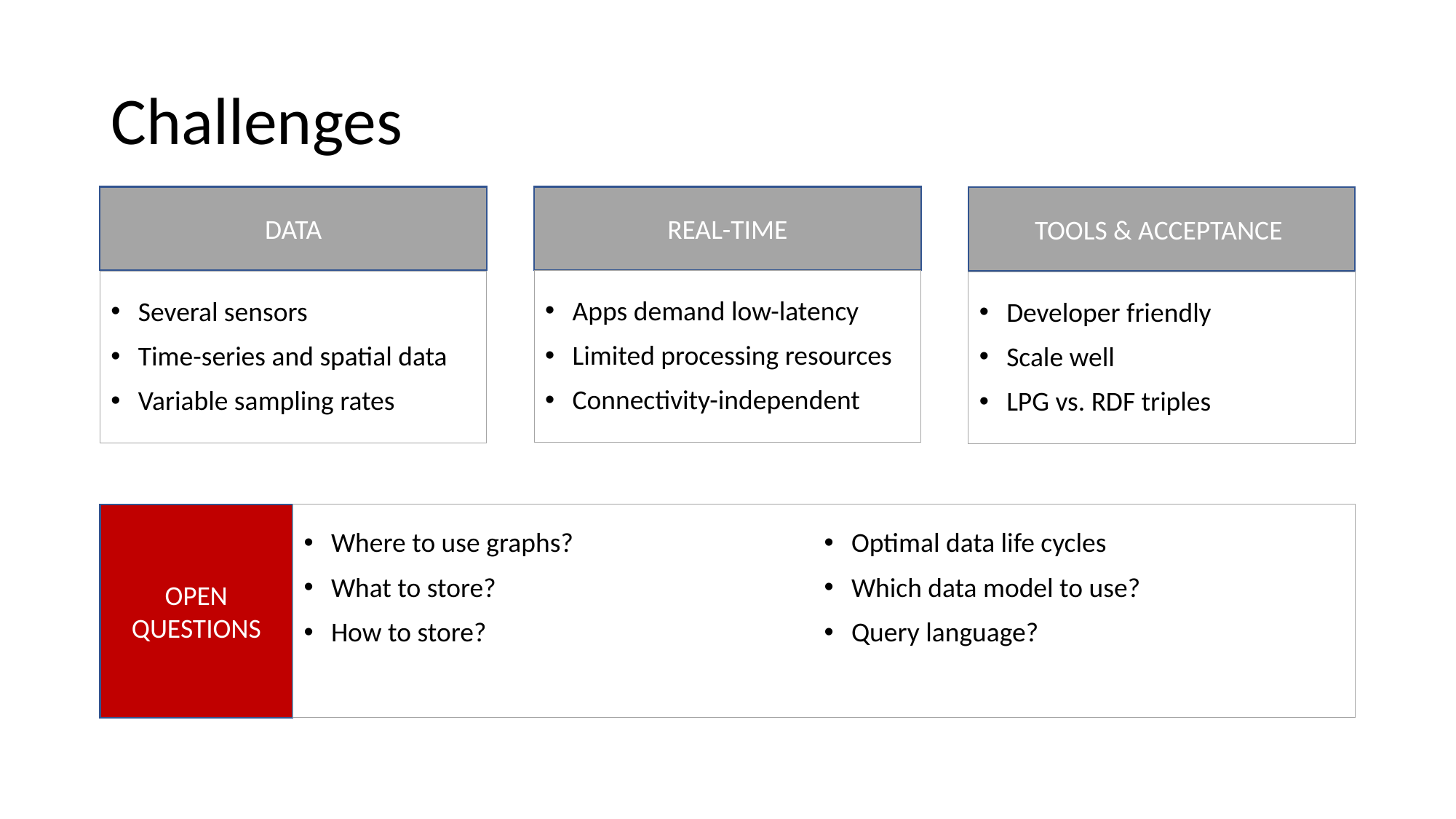

# Challenges
DATA
REAL-TIME
TOOLS & ACCEPTANCE
Apps demand low-latency
Limited processing resources
Connectivity-independent
Several sensors
Time-series and spatial data
Variable sampling rates
Developer friendly
Scale well
LPG vs. RDF triples
Where to use graphs?
What to store?
How to store?

Optimal data life cycles
Which data model to use?
Query language?
OPEN QUESTIONS